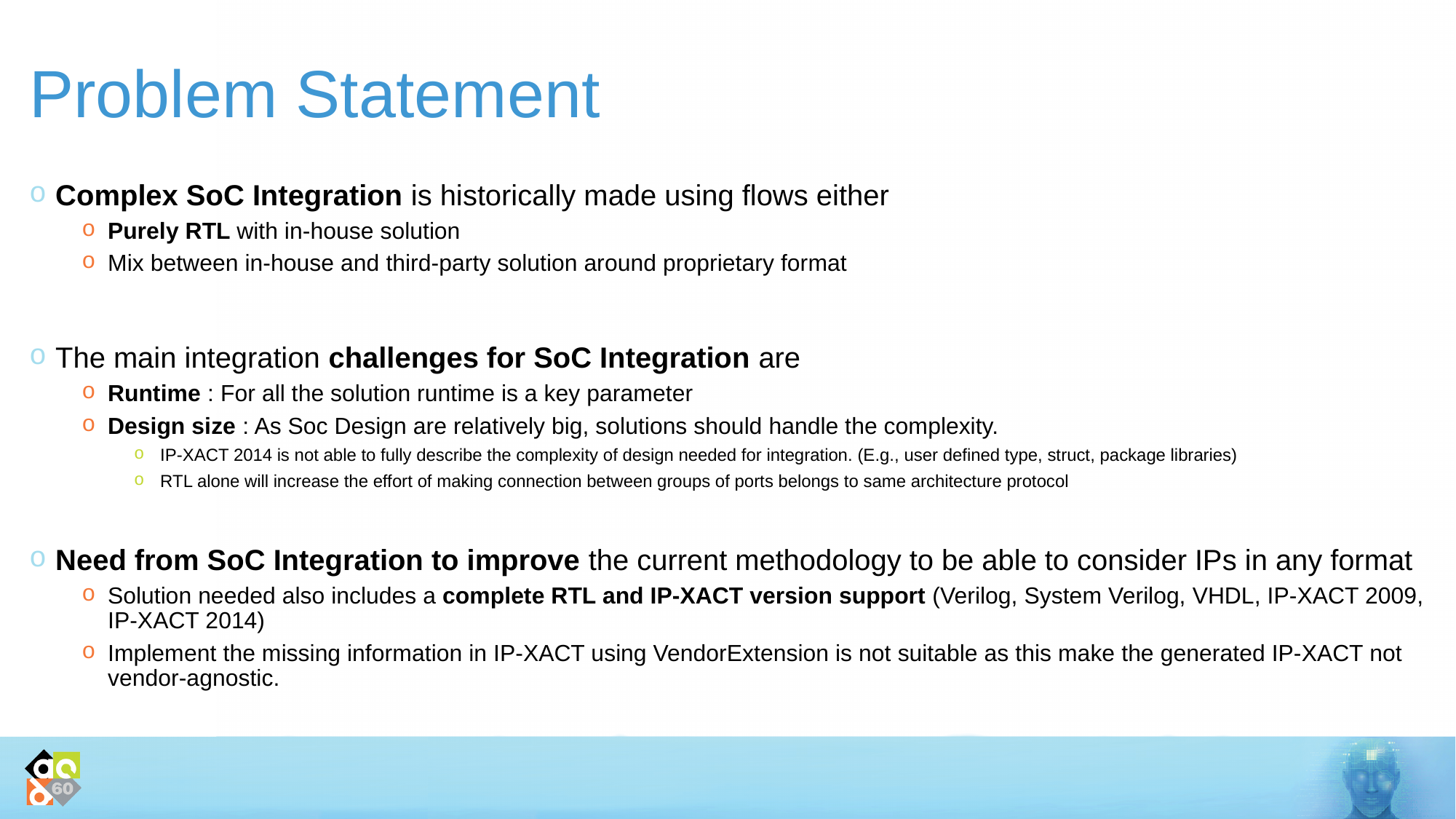

# Problem Statement
Complex SoC Integration is historically made using flows either
Purely RTL with in-house solution
Mix between in-house and third-party solution around proprietary format

The main integration challenges for SoC Integration are
Runtime : For all the solution runtime is a key parameter
Design size : As Soc Design are relatively big, solutions should handle the complexity.
IP-XACT 2014 is not able to fully describe the complexity of design needed for integration. (E.g., user defined type, struct, package libraries)
RTL alone will increase the effort of making connection between groups of ports belongs to same architecture protocol

Need from SoC Integration to improve the current methodology to be able to consider IPs in any format
Solution needed also includes a complete RTL and IP-XACT version support (Verilog, System Verilog, VHDL, IP-XACT 2009, IP-XACT 2014)
Implement the missing information in IP-XACT using VendorExtension is not suitable as this make the generated IP-XACT not vendor-agnostic.